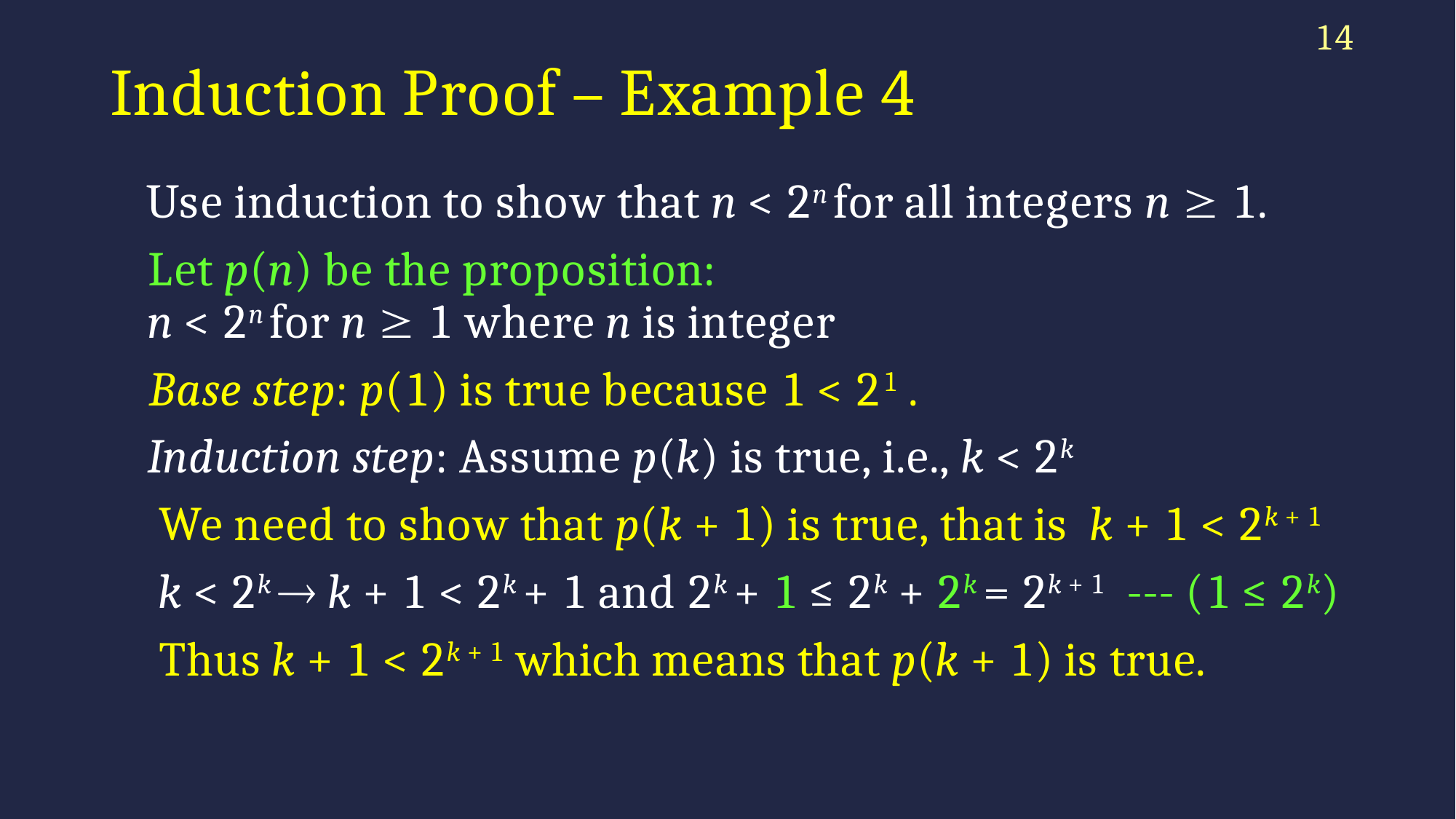

14
# Induction Proof – Example 4
Use induction to show that n < 2n for all integers n ≥ 1.
Let p(n) be the proposition:
n < 2n for n ≥ 1 where n is integer
Base step: p(1) is true because 1 < 21 .
Induction step: Assume p(k) is true, i.e., k < 2k
 We need to show that p(k + 1) is true, that is  k + 1 < 2k + 1
 k < 2k → k + 1 < 2k + 1 and 2k + 1 ≤ 2k + 2k = 2k + 1  --- (1 ≤ 2k)
 Thus k + 1 < 2k + 1 which means that p(k + 1) is true.